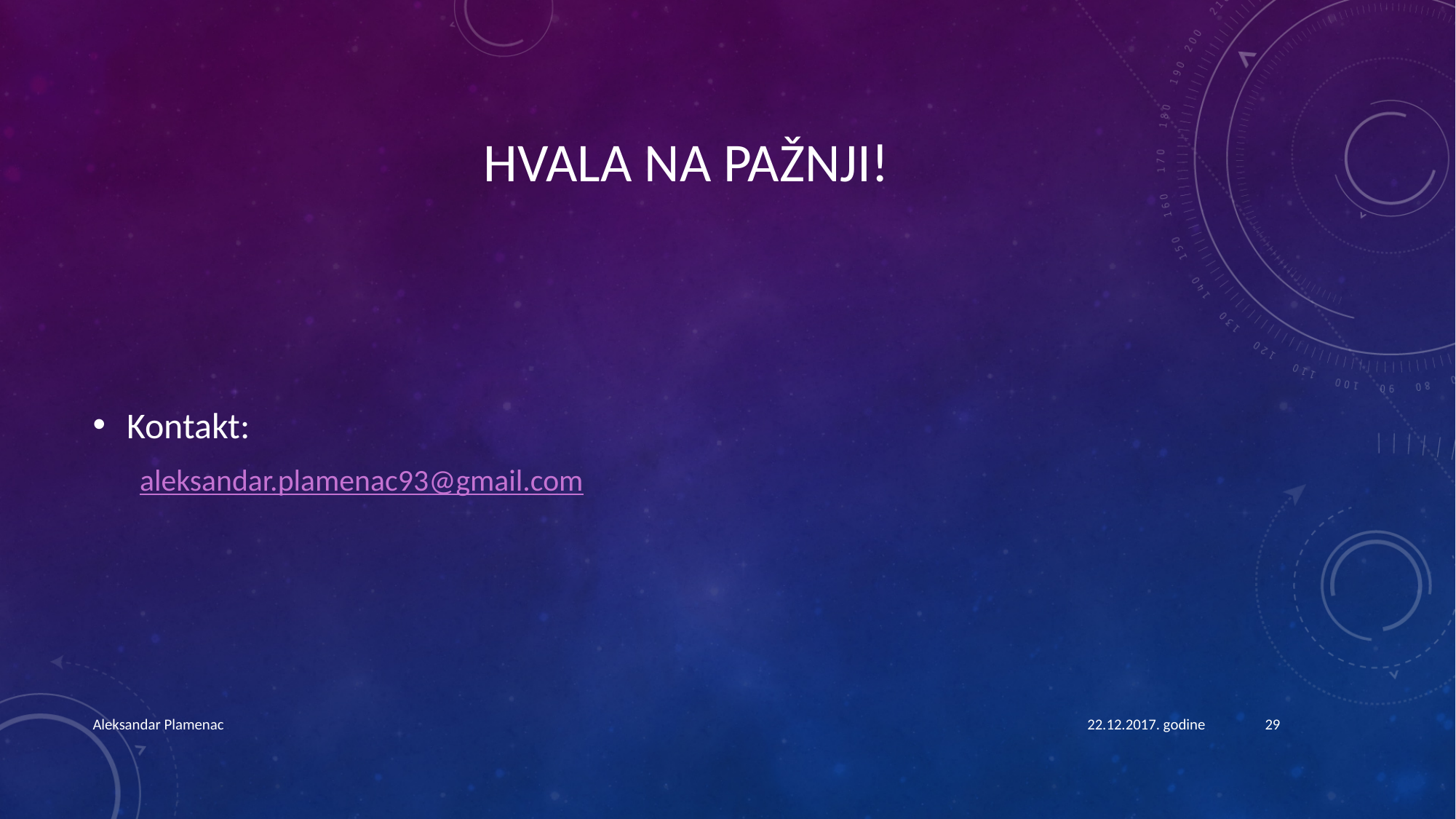

# HVALA NA PAŽNJI!
Kontakt:
aleksandar.plamenac93@gmail.com

Aleksandar Plamenac
22.12.2017. godine
29